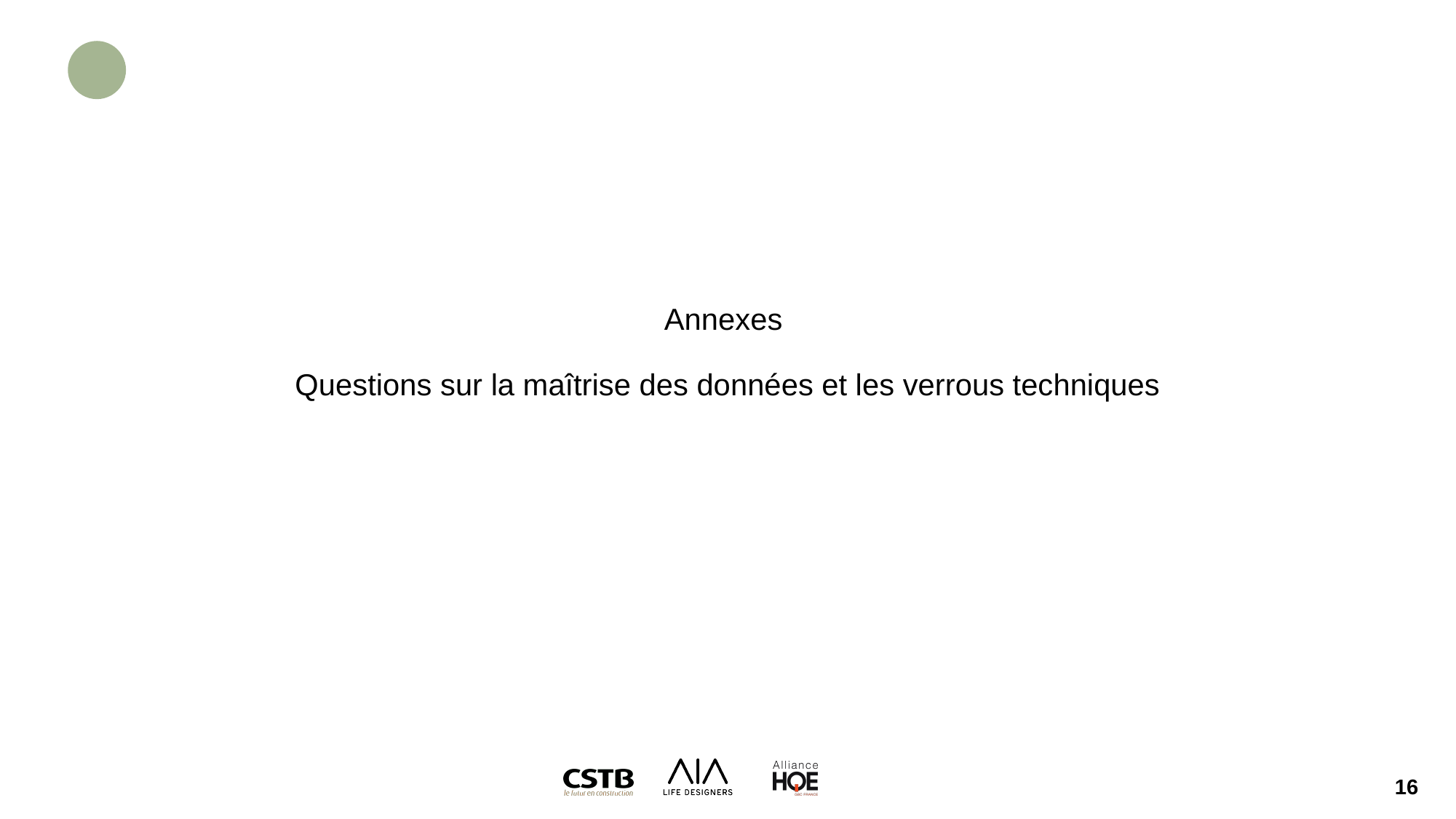

# Annexes Questions sur la maîtrise des données et les verrous techniques